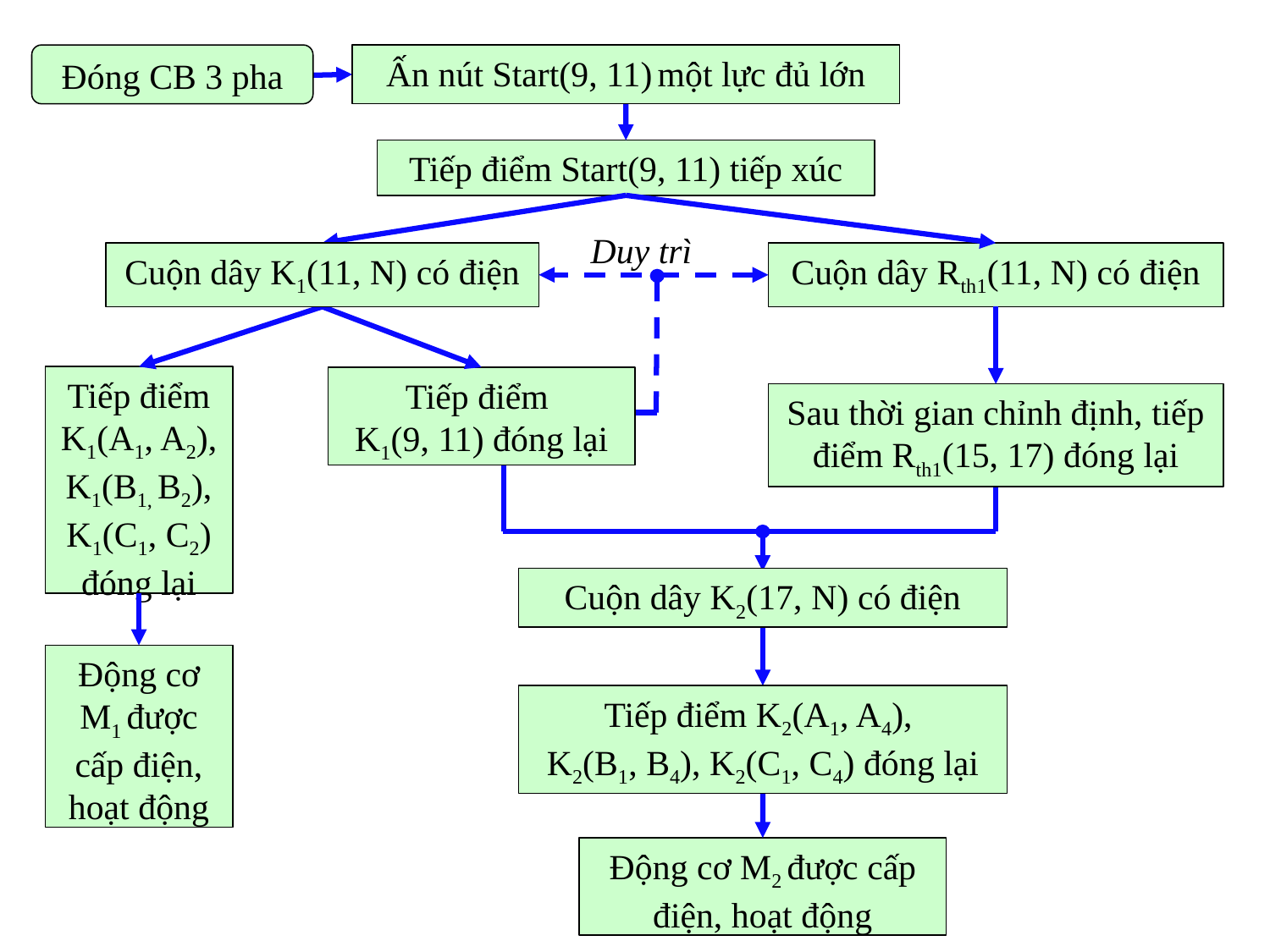

Đóng CB 3 pha
Ấn nút Start(9, 11) một lực đủ lớn
Tiếp điểm Start(9, 11) tiếp xúc
Duy trì
Cuộn dây K1(11, N) có điện
Cuộn dây Rth1(11, N) có điện

Tiếp điểm K1(A1, A2),
K1(B1, B2), K1(C1, C2) đóng lại
Tiếp điểm
K1(9, 11) đóng lại
Sau thời gian chỉnh định, tiếp điểm Rth1(15, 17) đóng lại

Cuộn dây K2(17, N) có điện
Động cơ M1 được cấp điện, hoạt động
Tiếp điểm K2(A1, A4),
K2(B1, B4), K2(C1, C4) đóng lại
Động cơ M2 được cấp điện, hoạt động